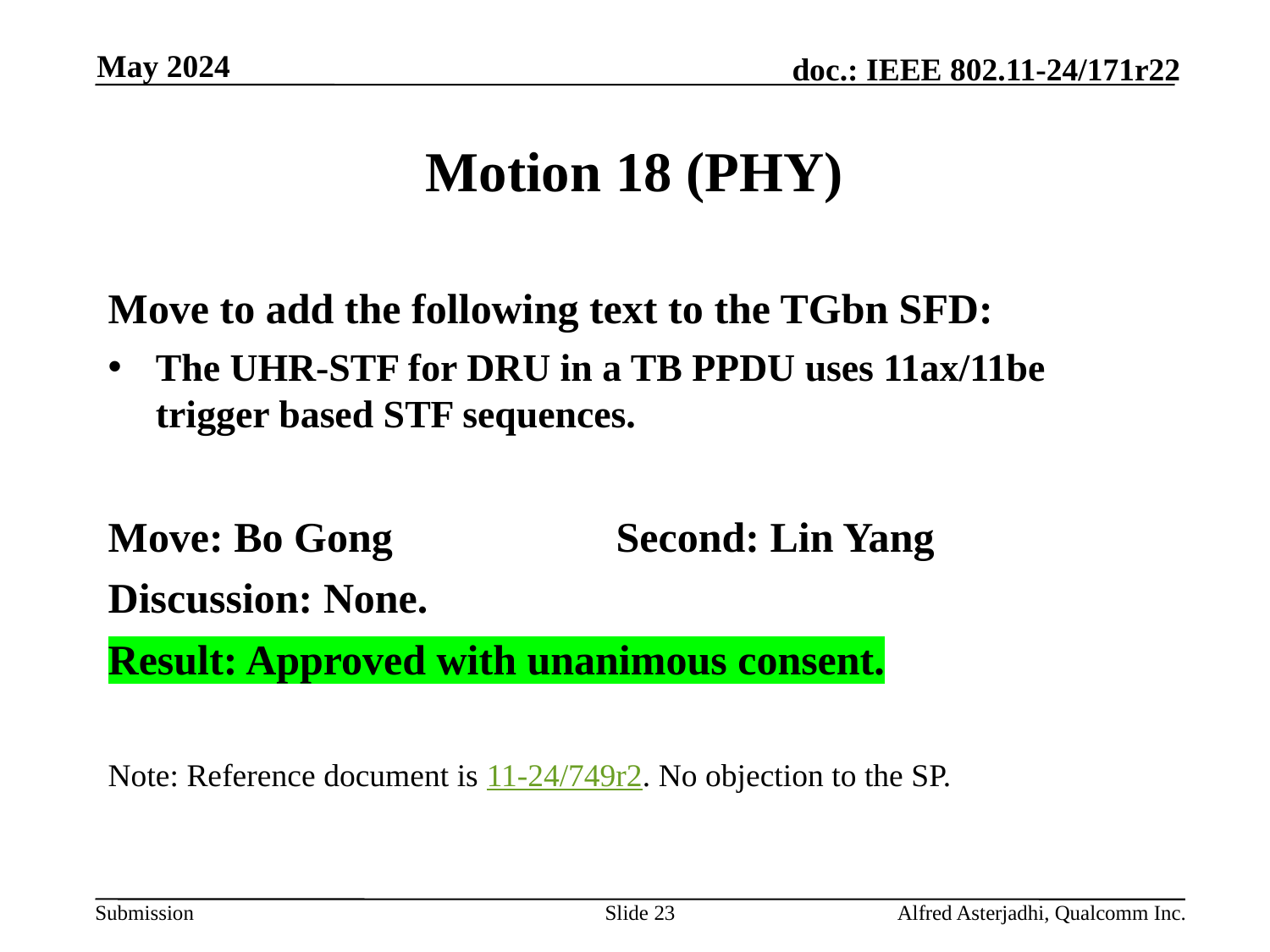

May 2024
# Motion 18 (PHY)
Move to add the following text to the TGbn SFD:
The UHR-STF for DRU in a TB PPDU uses 11ax/11be trigger based STF sequences.

Move: Bo Gong 		Second: Lin Yang
Discussion: None.
Result: Approved with unanimous consent.

Note: Reference document is 11-24/749r2. No objection to the SP.

Slide 23
Alfred Asterjadhi, Qualcomm Inc.